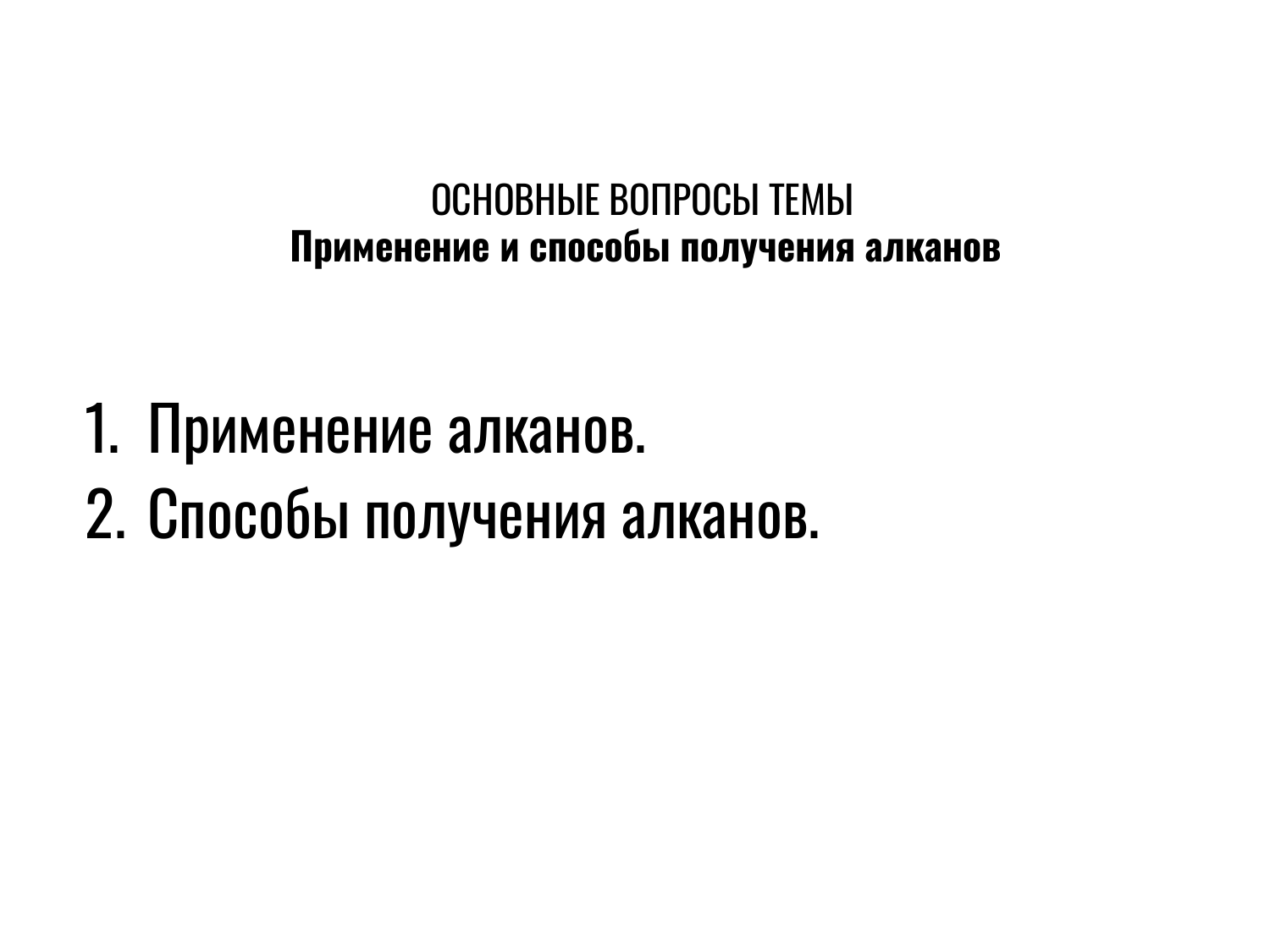

# ОСНОВНЫЕ ВОПРОСЫ ТЕМЫ
Применение и способы получения алканов

Применение алканов.
Способы получения алканов.